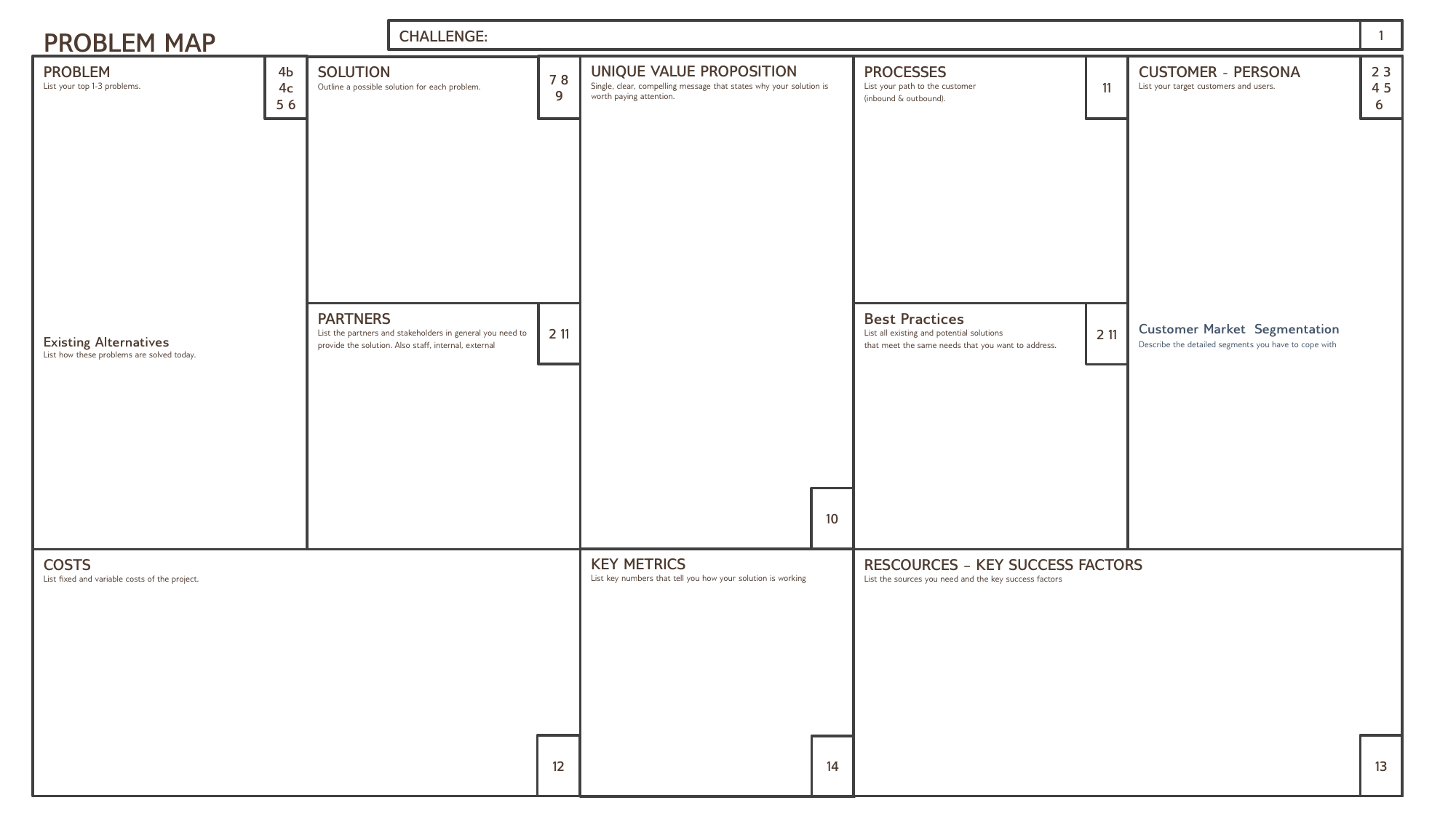

PROBLEM MAP
CHALLENGE:
2 3 4 5 6
PROBLEM
List your top 1-3 problems.

Existing Alternatives
List how these problems are solved today.
4b 4c 5 6
7 8 9
UNIQUE VALUE PROPOSITION
Single, clear, compelling message that states why your solution is worth paying attention.

PROCESSES
List your path to the customer
(inbound & outbound).
11
CUSTOMER - PERSONA
List your target customers and users.

Customer Market  Segmentation
Describe the detailed segments you have to cope with
SOLUTION
Outline a possible solution for each problem.

2 11
PARTNERS
List the partners and stakeholders in general you need to
provide the solution. Also staff, internal, external
2 11
Best Practices
List all existing and potential solutions
that meet the same needs that you want to address.
10
KEY METRICS
List key numbers that tell you how your solution is working
RESCOURCES – KEY SUCCESS FACTORS
List the sources you need and the key success factors
COSTS
List fixed and variable costs of the project.
12
13
14
1